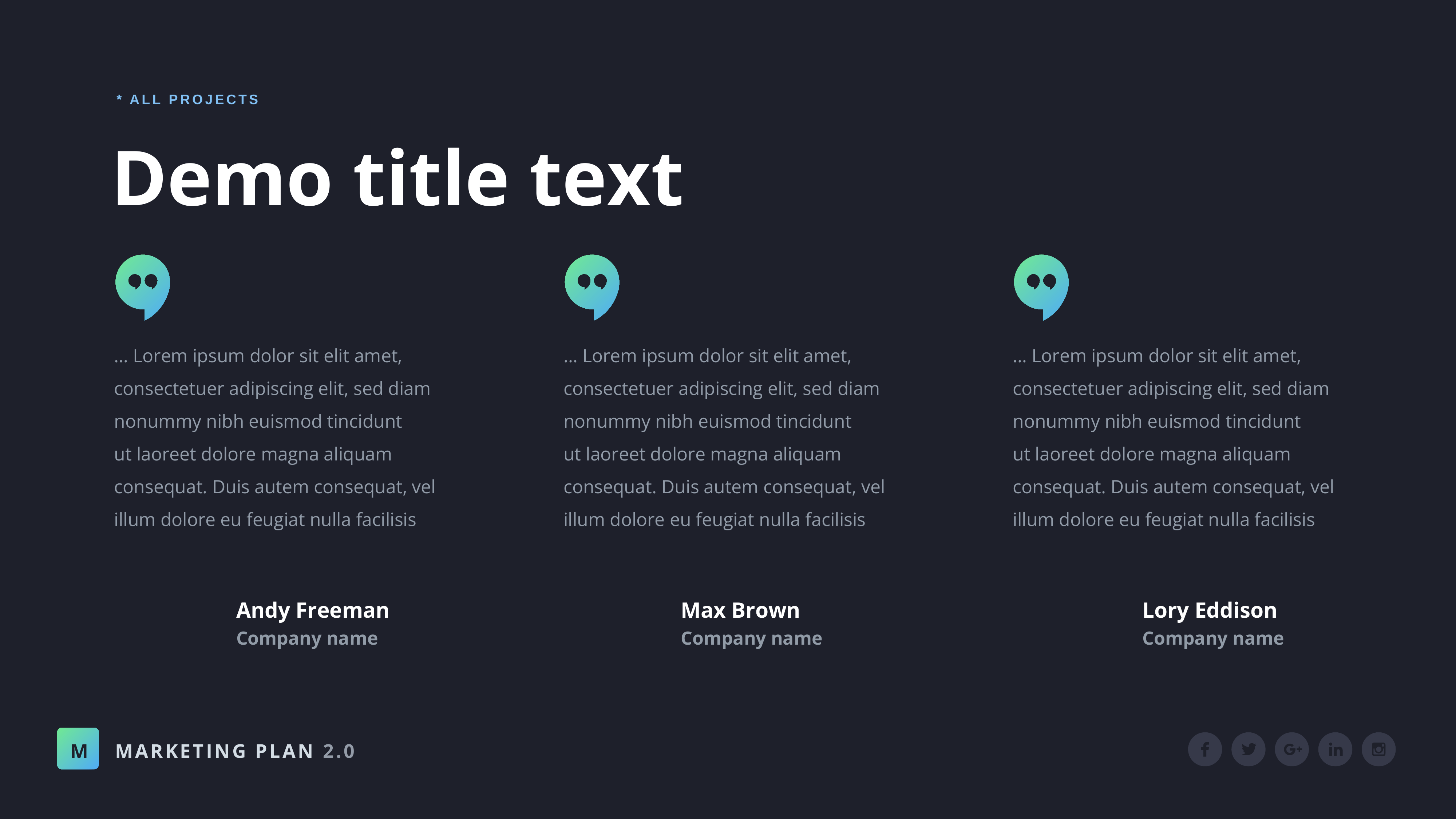

* ALL PROJECTS
Demo title text

… Lorem ipsum dolor sit elit amet, consectetuer adipiscing elit, sed diam nonummy nibh euismod tincidunt ut laoreet dolore magna aliquam consequat. Duis autem consequat, vel illum dolore eu feugiat nulla facilisis

… Lorem ipsum dolor sit elit amet, consectetuer adipiscing elit, sed diam nonummy nibh euismod tincidunt ut laoreet dolore magna aliquam consequat. Duis autem consequat, vel illum dolore eu feugiat nulla facilisis

… Lorem ipsum dolor sit elit amet, consectetuer adipiscing elit, sed diam nonummy nibh euismod tincidunt ut laoreet dolore magna aliquam consequat. Duis autem consequat, vel illum dolore eu feugiat nulla facilisis

Andy Freeman
Company name
Max Brown
Company name
Lory Eddison
Company name